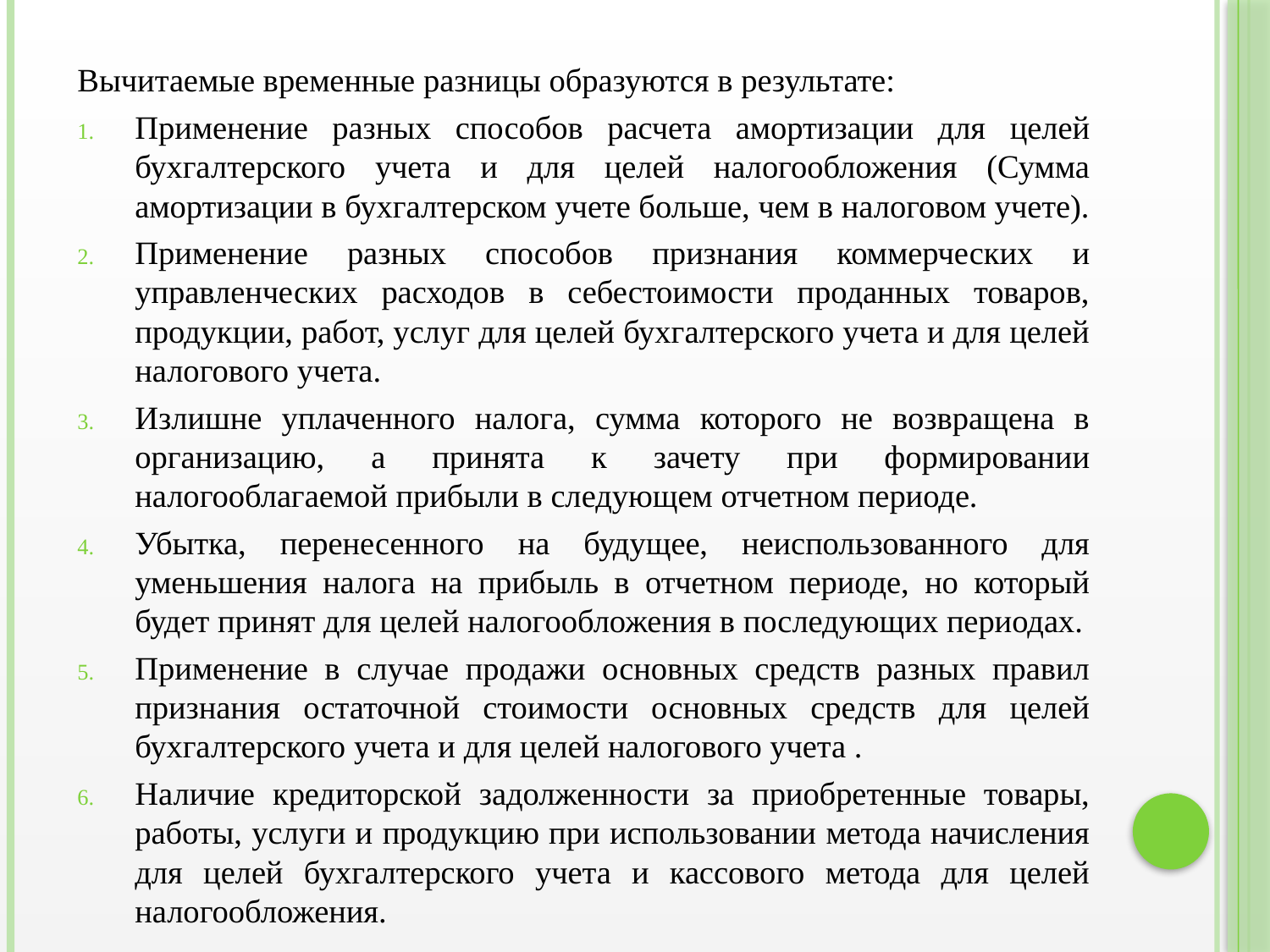

Вычитаемые временные разницы образуются в результате:
Применение разных способов расчета амортизации для целей бухгалтерского учета и для целей налогообложения (Сумма амортизации в бухгалтерском учете больше, чем в налоговом учете).
Применение разных способов признания коммерческих и управленческих расходов в себестоимости проданных товаров, продукции, работ, услуг для целей бухгалтерского учета и для целей налогового учета.
Излишне уплаченного налога, сумма которого не возвращена в организацию, а принята к зачету при формировании налогооблагаемой прибыли в следующем отчетном периоде.
Убытка, перенесенного на будущее, неиспользованного для уменьшения налога на прибыль в отчетном периоде, но который будет принят для целей налогообложения в последующих периодах.
Применение в случае продажи основных средств разных правил признания остаточной стоимости основных средств для целей бухгалтерского учета и для целей налогового учета .
Наличие кредиторской задолженности за приобретенные товары, работы, услуги и продукцию при использовании метода начисления для целей бухгалтерского учета и кассового метода для целей налогообложения.